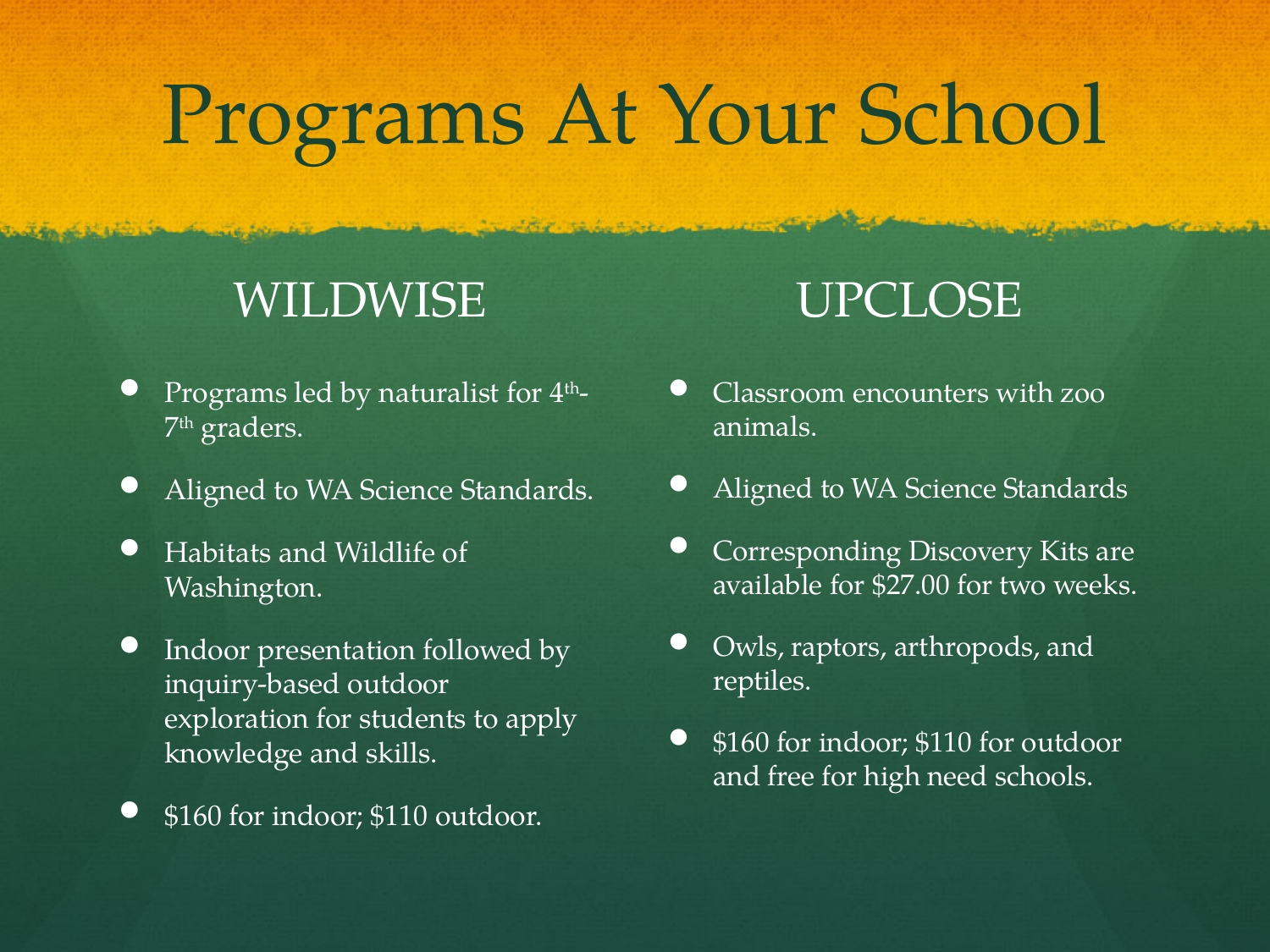

# Programs At Your School
WILDWISE
UPCLOSE
Programs led by naturalist for 4th-7th graders.
Aligned to WA Science Standards.
Habitats and Wildlife of Washington.
Indoor presentation followed by inquiry-based outdoor exploration for students to apply knowledge and skills.
$160 for indoor; $110 outdoor.
Classroom encounters with zoo animals.
Aligned to WA Science Standards
Corresponding Discovery Kits are available for $27.00 for two weeks.
Owls, raptors, arthropods, and reptiles.
$160 for indoor; $110 for outdoor and free for high need schools.